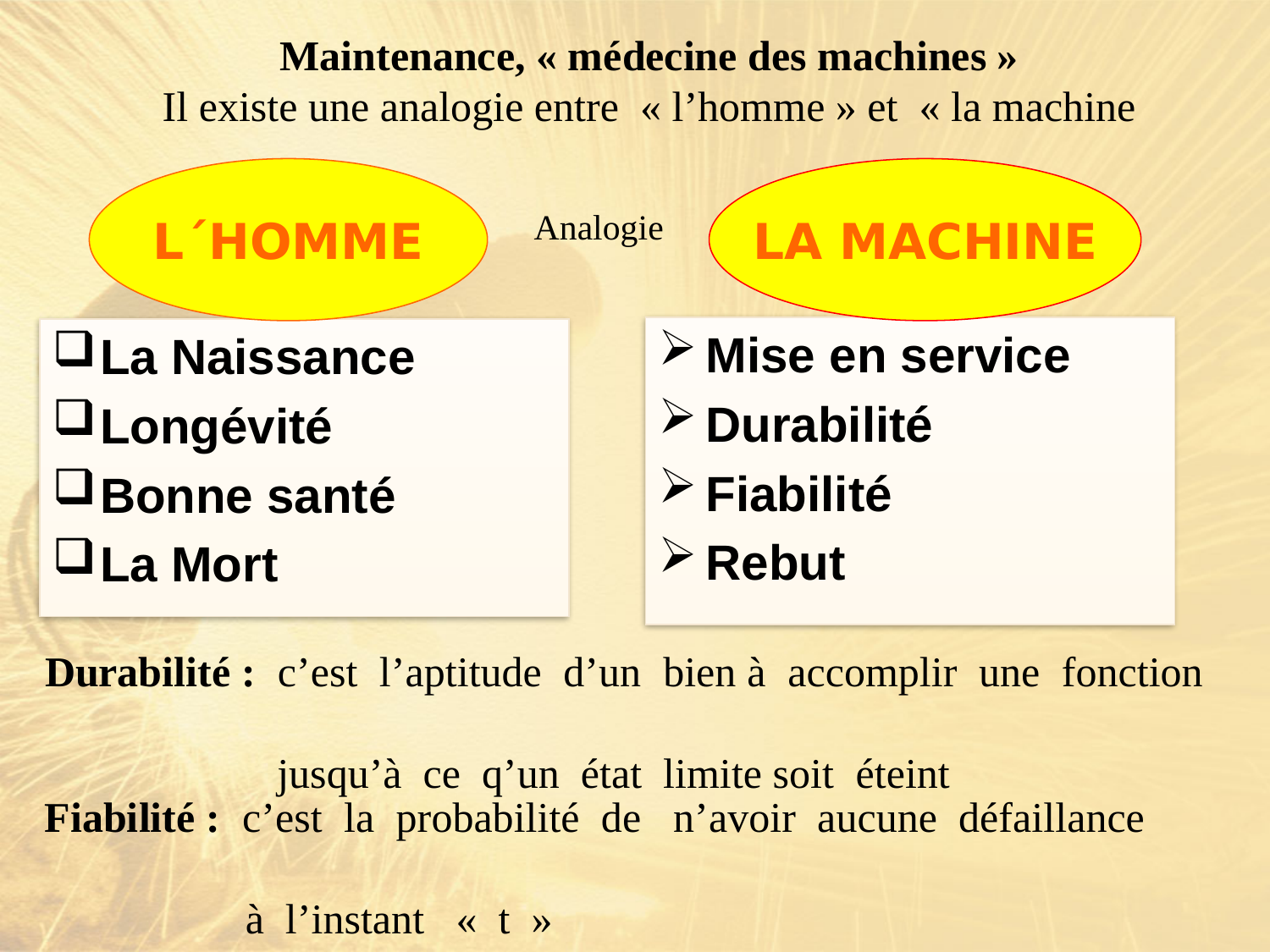

Maintenance, « médecine des machines »
Il existe une analogie entre  « l’homme » et  « la machine
L´HOMME
LA MACHINE
Analogie
Mise en service
Durabilité
Fiabilité
Rebut
La Naissance
Longévité
Bonne santé
La Mort
   Durabilité :  c’est  l’aptitude  d’un  bien à  accomplir  une  fonction
                         jusqu’à  ce  q’un  état  limite soit  éteint
   Fiabilité :  c’est  la  probabilité  de   n’avoir  aucune  défaillance
                      à  l’instant   «  t  »